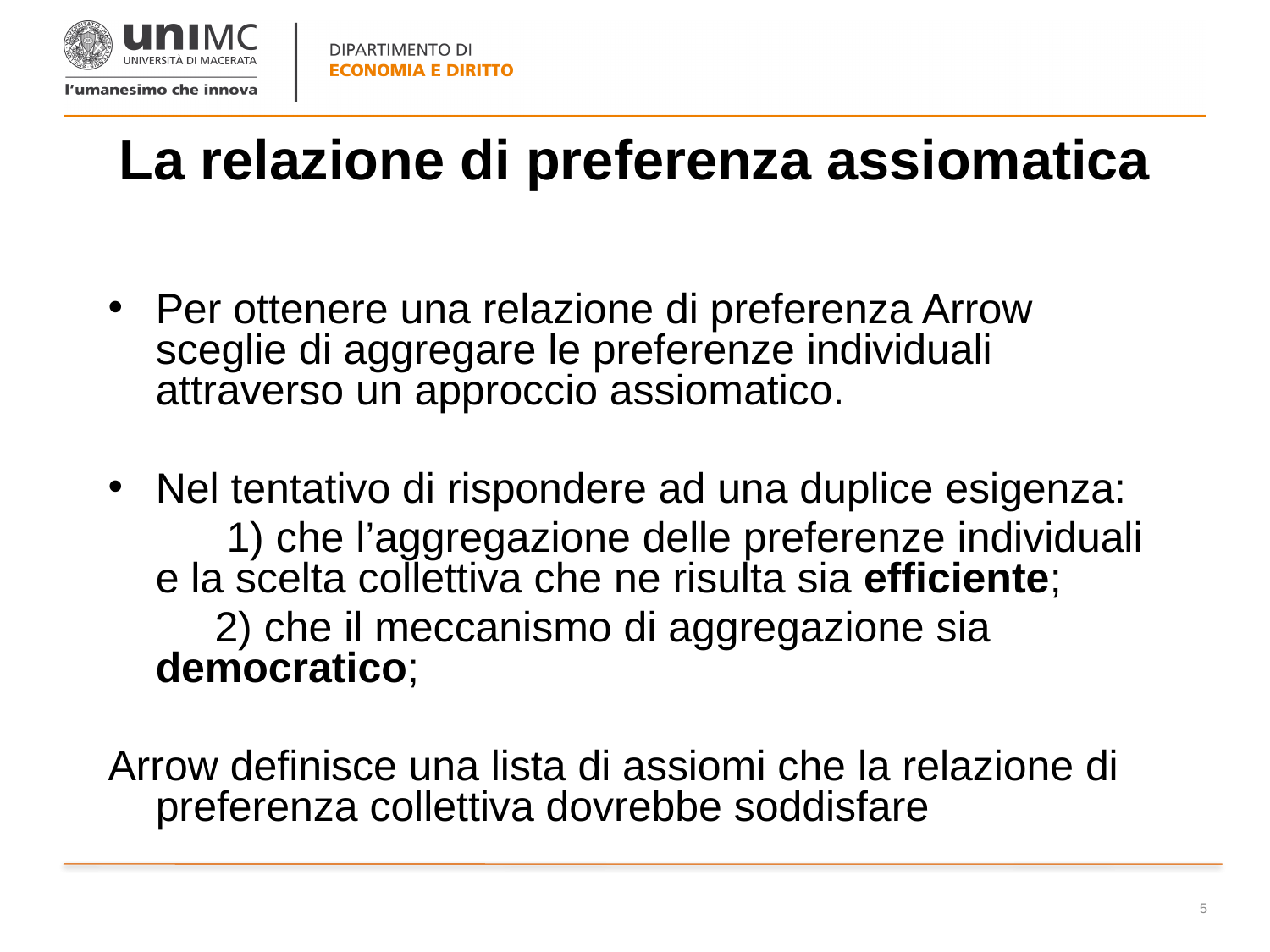

# La relazione di preferenza assiomatica

Per ottenere una relazione di preferenza Arrow  sceglie di aggregare le preferenze individuali attraverso un approccio assiomatico.

Nel tentativo di rispondere ad una duplice esigenza:
          1) che l’aggregazione delle preferenze individuali e la scelta collettiva che ne risulta sia efficiente;
         2) che il meccanismo di aggregazione sia democratico;

Arrow definisce una lista di assiomi che la relazione di preferenza collettiva dovrebbe soddisfare
5